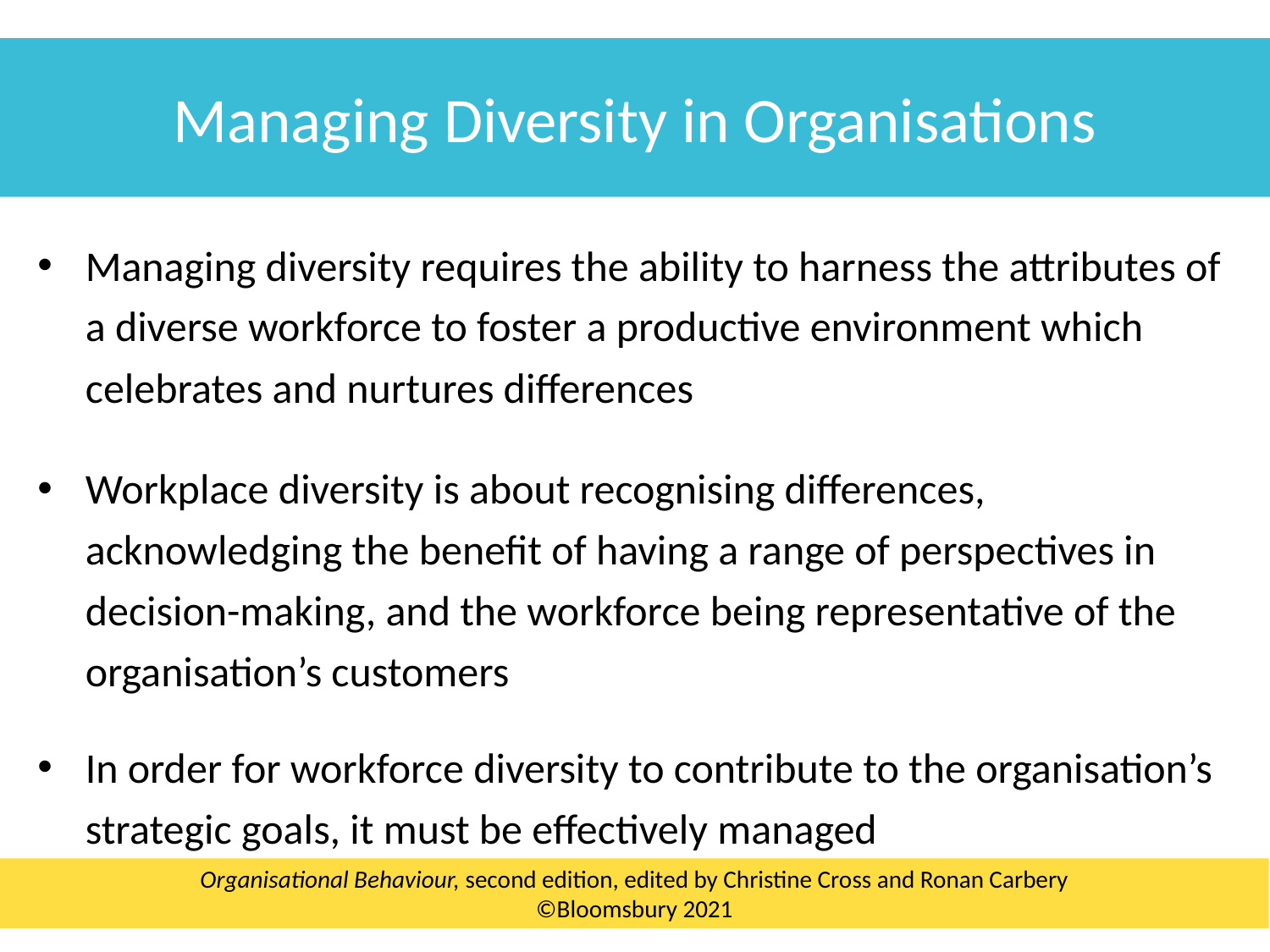

Managing Diversity in Organisations
Managing diversity requires the ability to harness the attributes of a diverse workforce to foster a productive environment which celebrates and nurtures differences

Workplace diversity is about recognising differences, acknowledging the benefit of having a range of perspectives in decision-making, and the workforce being representative of the organisation’s customers

In order for workforce diversity to contribute to the organisation’s strategic goals, it must be effectively managed